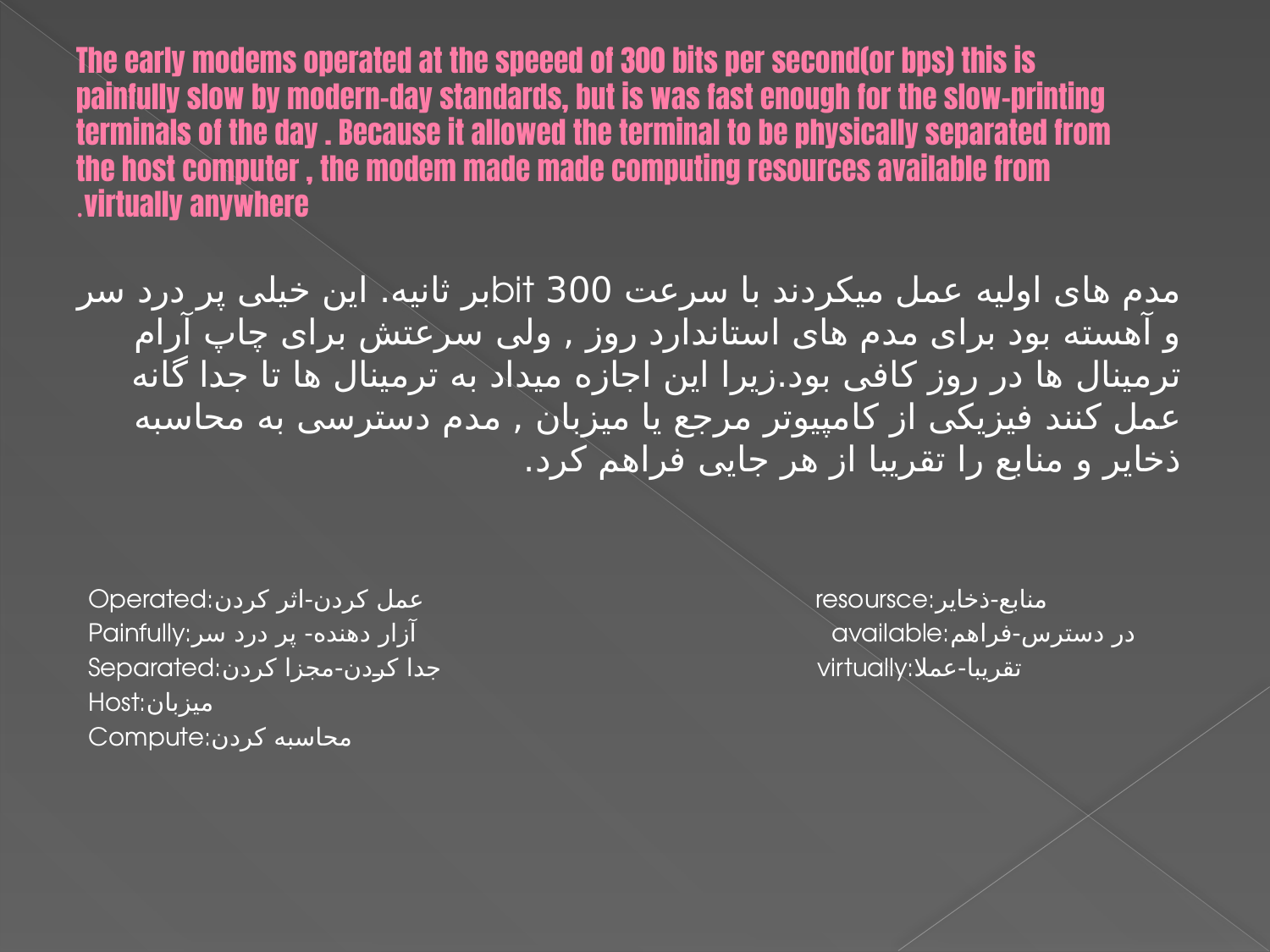

# The early modems operated at the speeed of 300 bits per second(or bps) this is painfully slow by modern-day standards, but is was fast enough for the slow-printing terminals of the day . Because it allowed the terminal to be physically separated from the host computer , the modem made made computing resources available from virtually anywhere.
مدم های اولیه عمل میکردند با سرعت 300 bitبر ثانیه. این خیلی پر درد سر و آهسته بود برای مدم های استاندارد روز , ولی سرعتش برای چاپ آرام ترمینال ها در روز کافی بود.زیرا این اجازه میداد به ترمینال ها تا جدا گانه عمل کنند فیزیکی از کامپیوتر مرجع یا میزبان , مدم دسترسی به محاسبه ذخایر و منابع را تقریبا از هر جایی فراهم کرد.

Operated:عمل کردن-اثر کردن                                                  resoursce:منابع-ذخایر
Painfully:آزار دهنده- پر درد سر                                                     available:در دسترس-فراهم
Separated:جدا کردن-مجزا کردن                                                virtually:تقریبا-عملا
Host:میزبان
Compute:محاسبه کردن